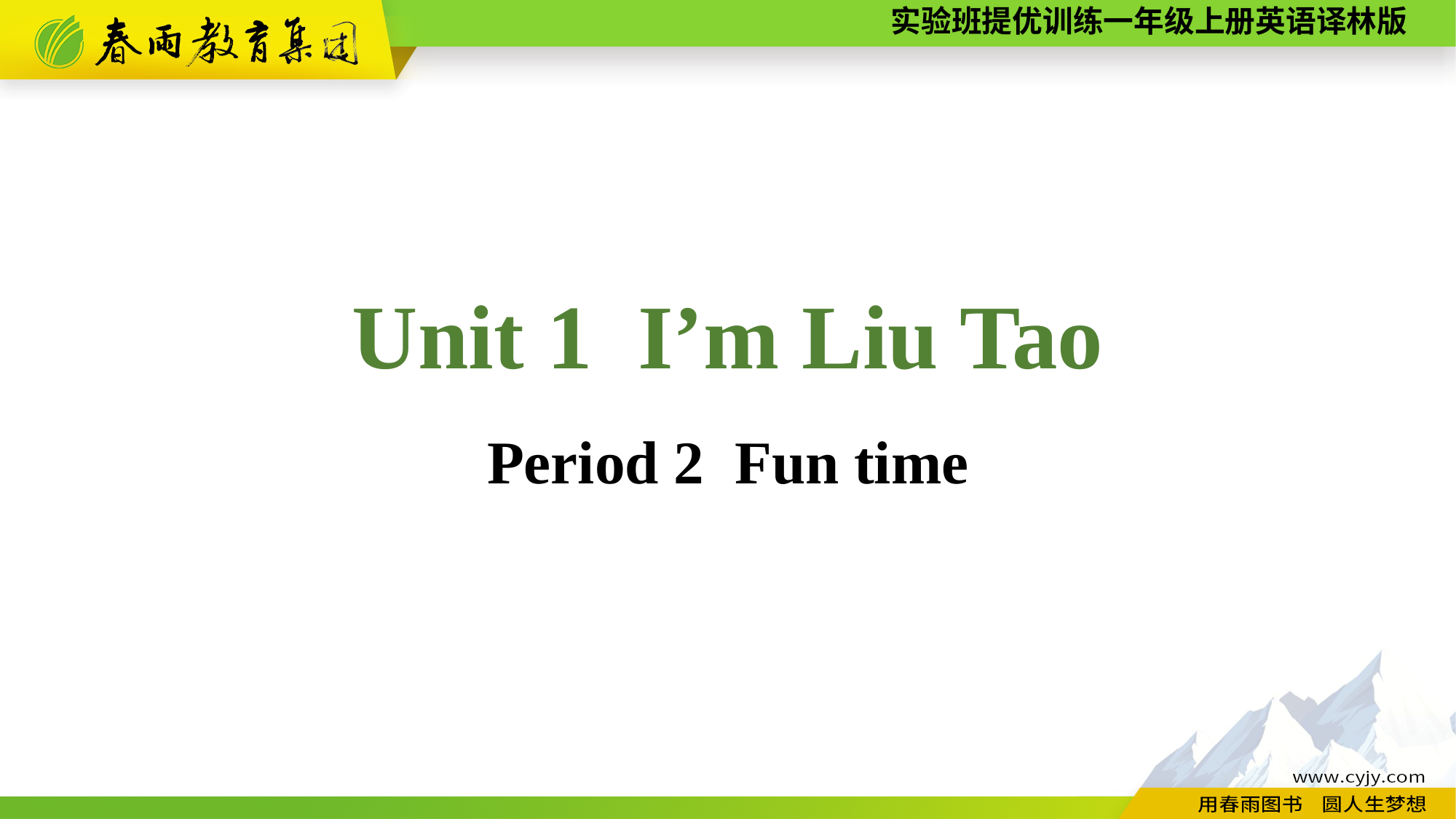

Unit 1  I’m Liu Tao
Period 2  Fun time